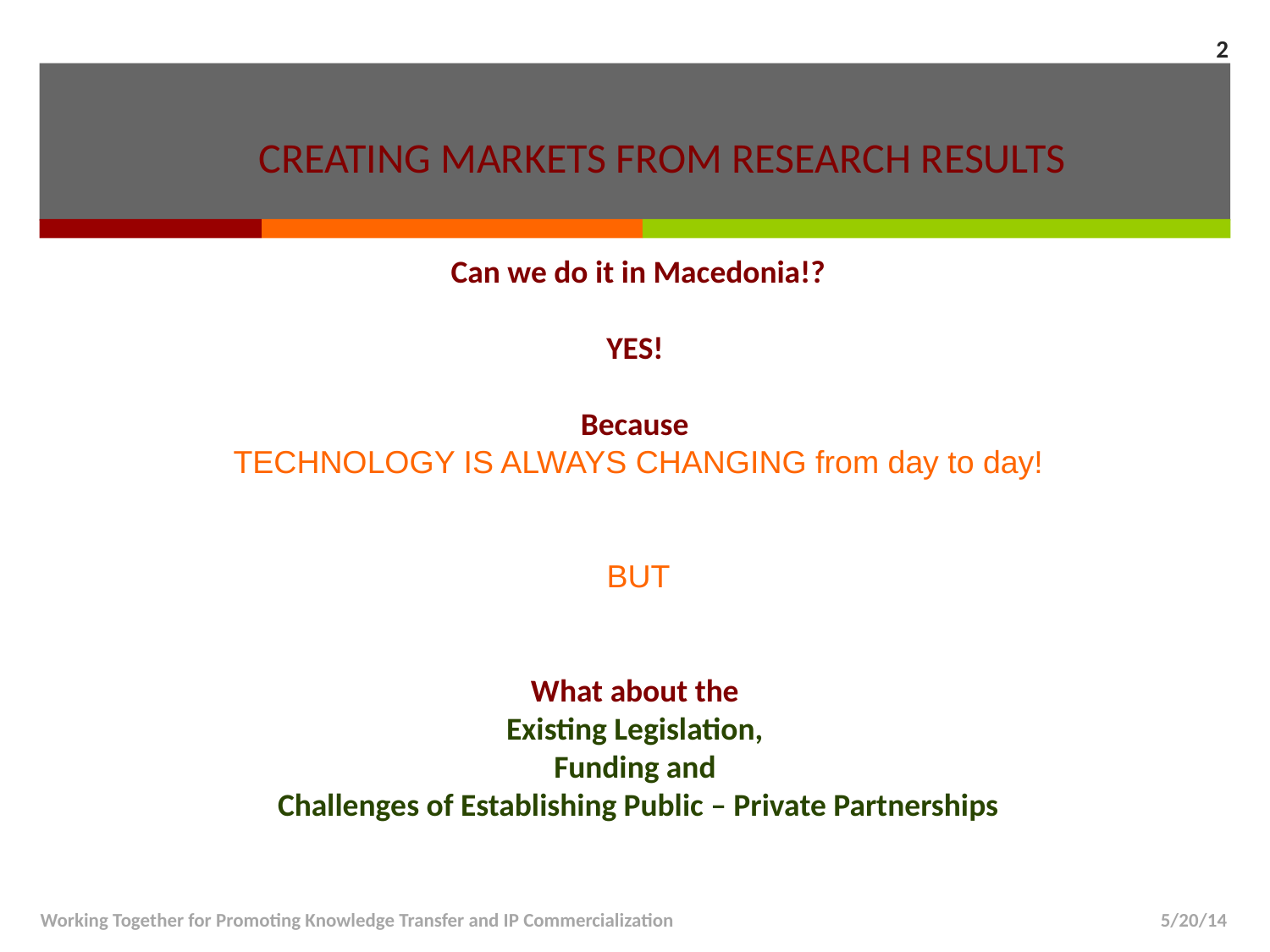

2
CREATING MARKETS FROM RESEARCH RESULTS
Can we do it in Macedonia!?

YES!

Because
TECHNOLOGY IS ALWAYS CHANGING from day to day!

BUT

What about the
Existing Legislation,
Funding and
Challenges of Establishing Public – Private Partnerships

Working Together for Promoting Knowledge Transfer and IP Commercialization
5/20/14